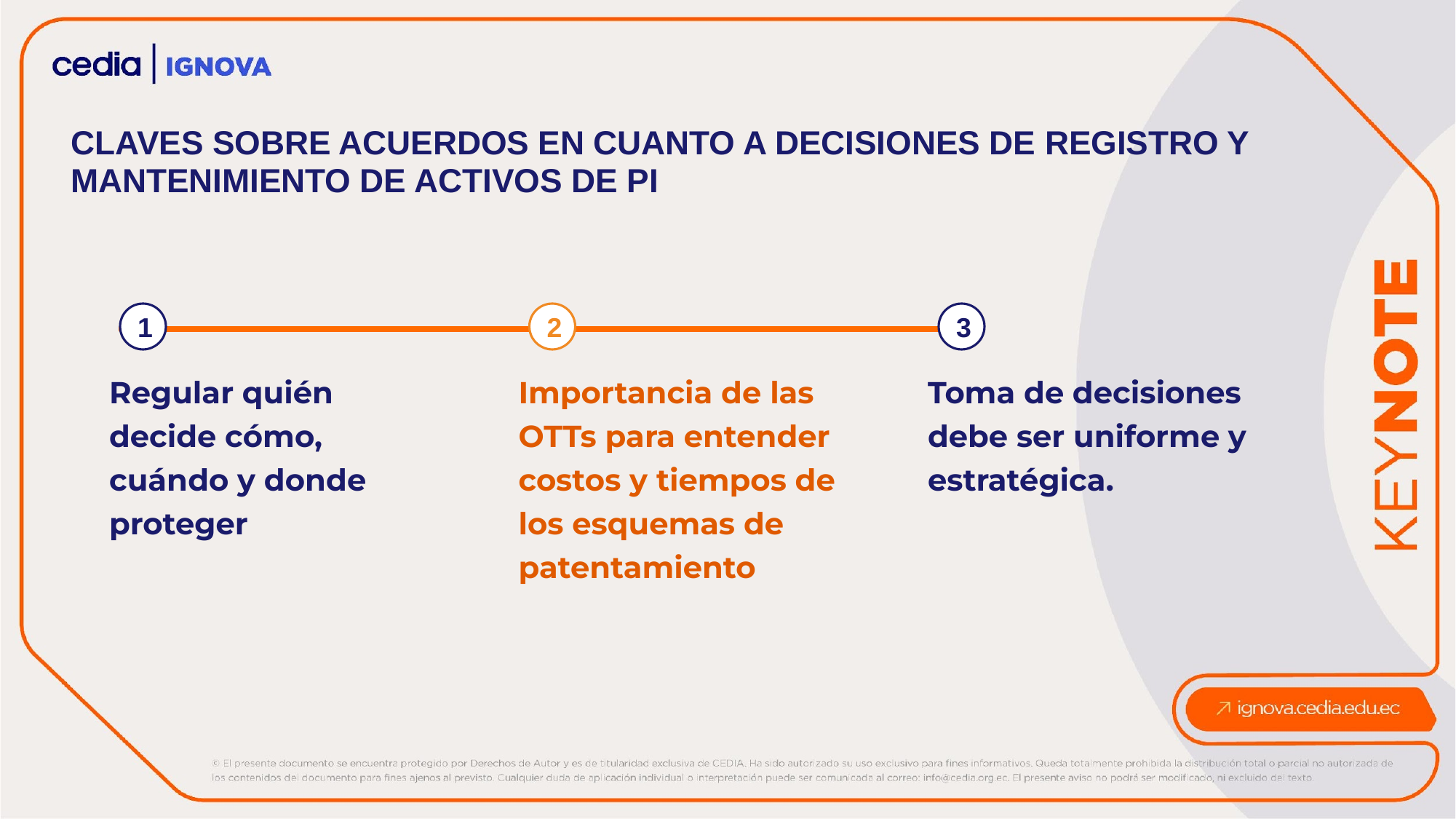

CLAVES SOBRE ACUERDOS EN CUANTO A DECISIONES DE REGISTRO Y MANTENIMIENTO DE ACTIVOS DE PI

1
2
3

Regular quién decide cómo, cuándo y donde proteger
Importancia de las OTTs para entender costos y tiempos de los esquemas de patentamiento
Toma de decisiones debe ser uniforme y estratégica.